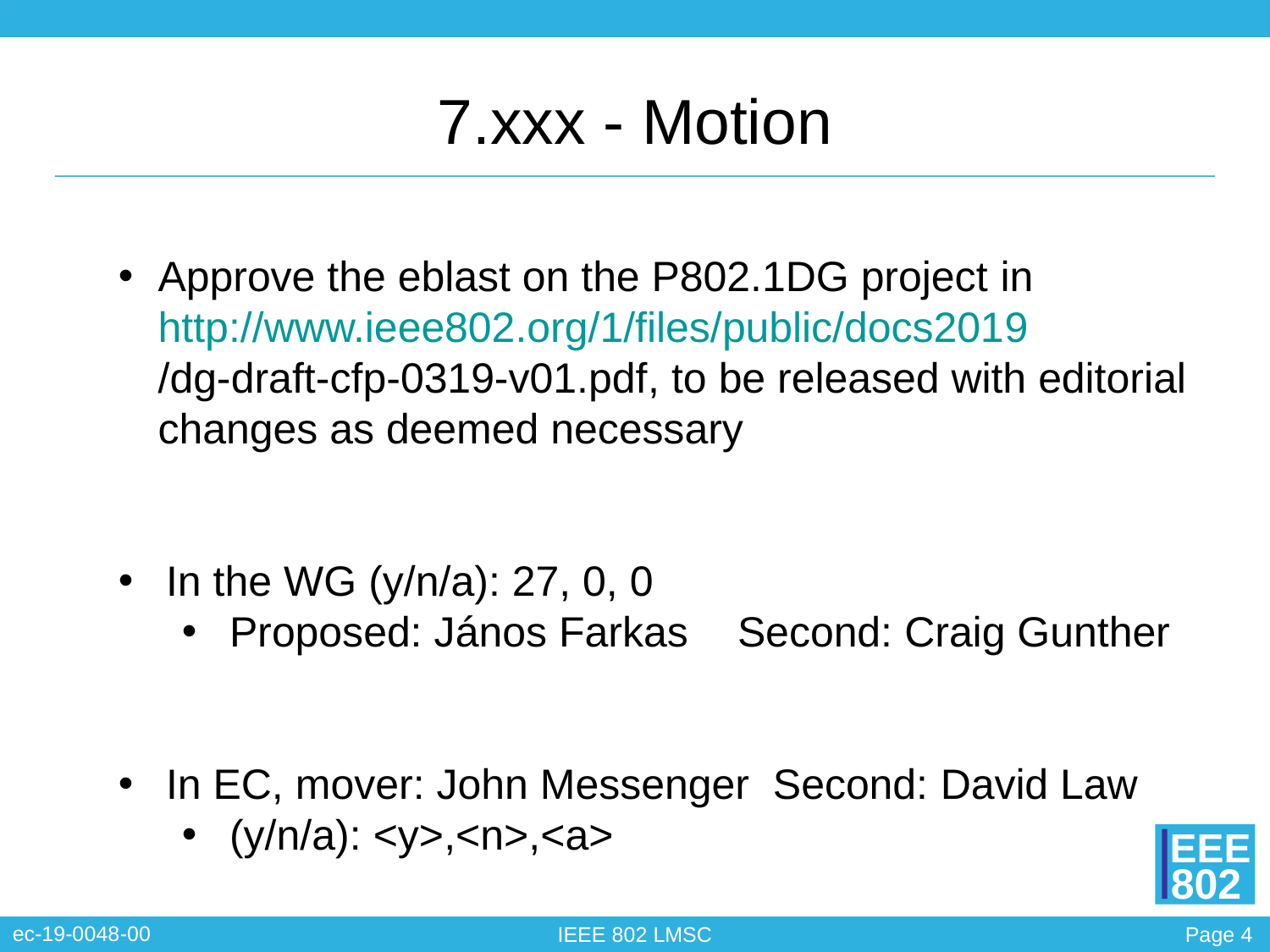

# 7.xxx - Motion
Approve the eblast on the P802.1DG project in http://www.ieee802.org/1/files/public/docs2019/dg-draft-cfp-0319-v01.pdf, to be released with editorial changes as deemed necessary

In the WG (y/n/a): 27, 0, 0
Proposed: János Farkas	Second: Craig Gunther

In EC, mover: John Messenger  Second: David Law
(y/n/a): <y>,<n>,<a>